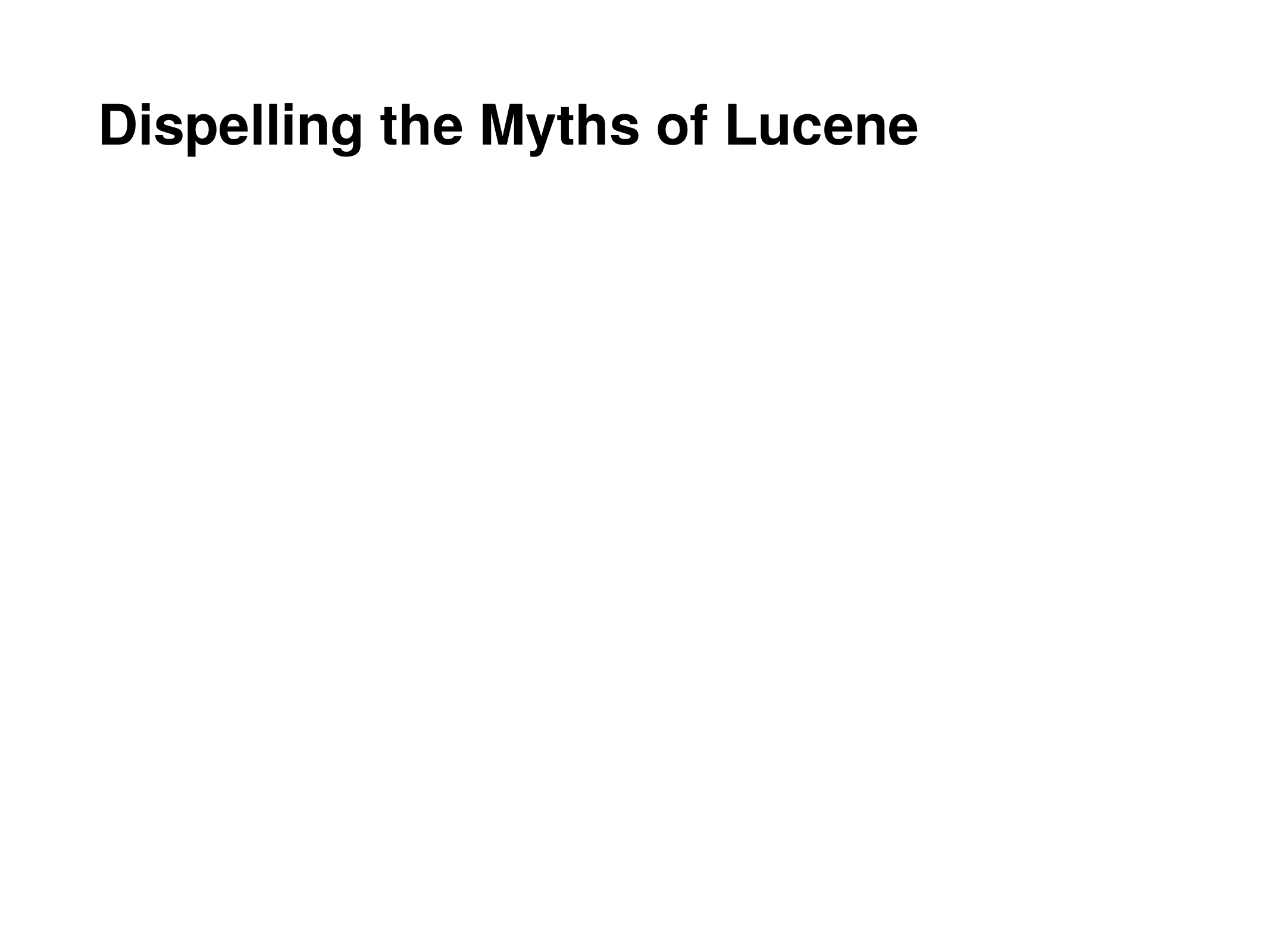

# Dispelling the Myths of Lucene
43